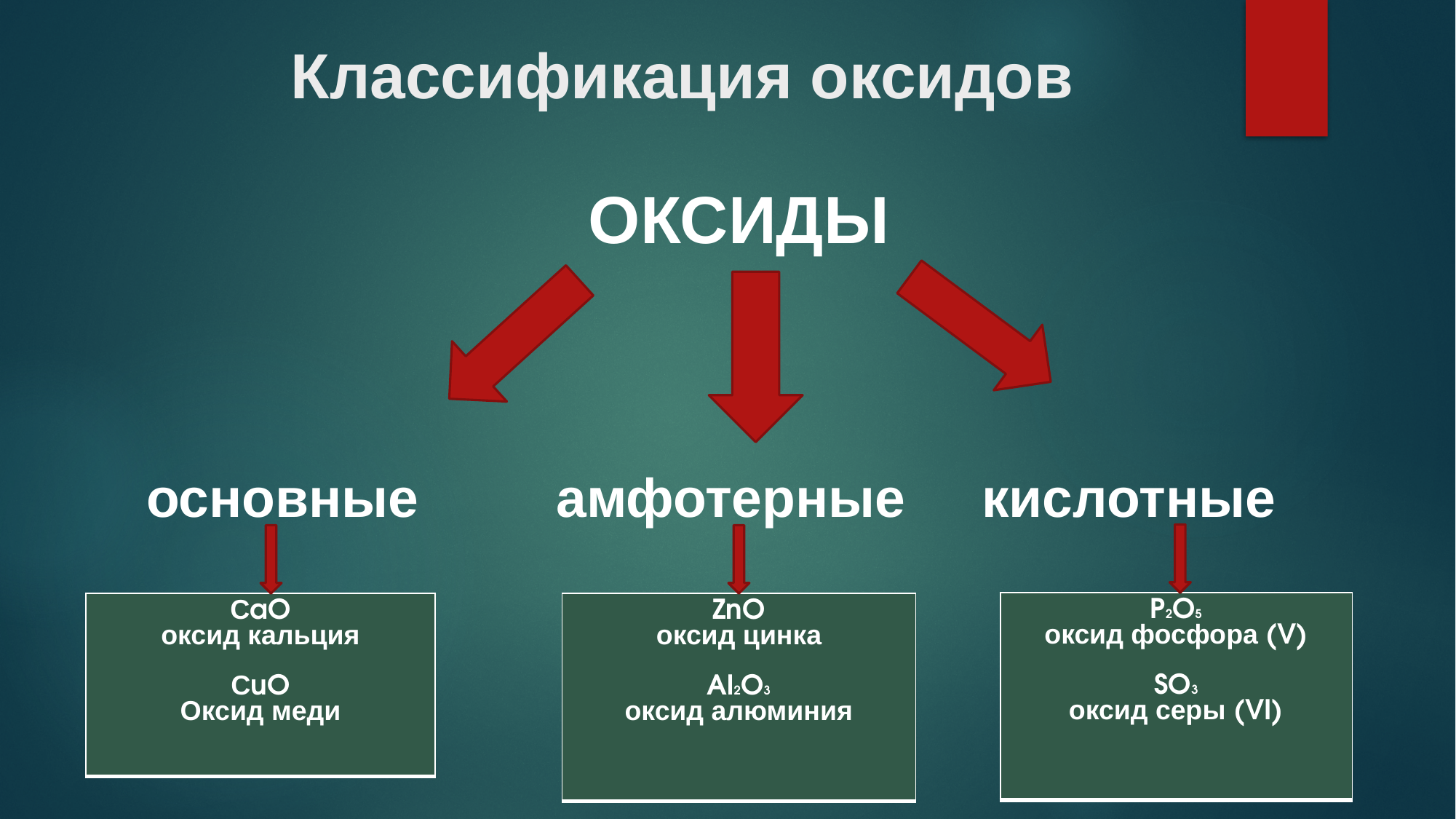

# Классификация оксидов
ОКСИДЫ

     основные         амфотерные     кислотные

| P2O5 оксид фосфора (V) SO3 оксид серы (VI) |
| --- |
| СaO оксид кальция СuO Оксид меди |
| --- |
| ZnO оксид цинка Al2O3 оксид алюминия |
| --- |